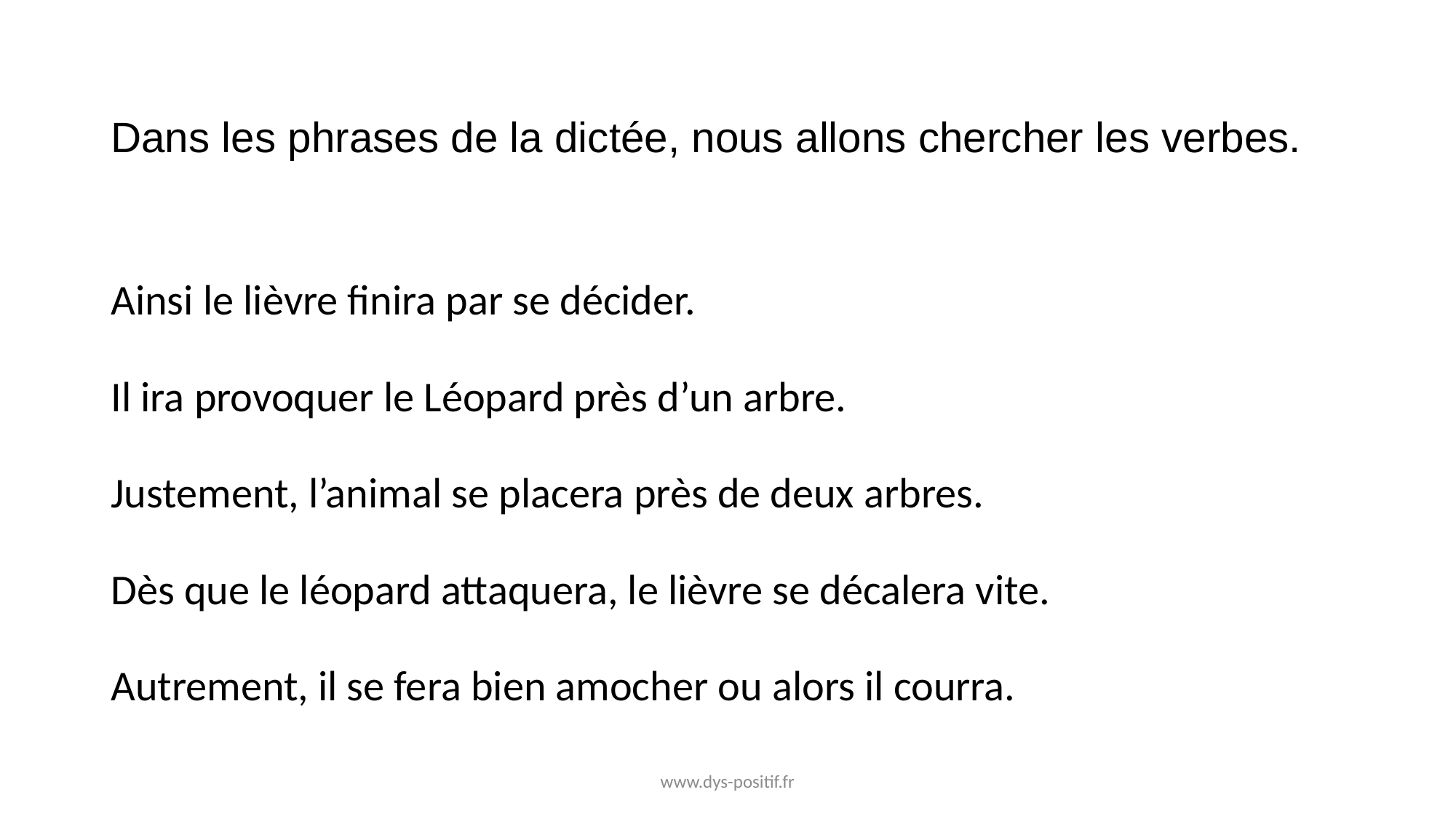

# Dans les phrases de la dictée, nous allons chercher les verbes.
Ainsi le lièvre finira par se décider.
Il ira provoquer le Léopard près d’un arbre.
Justement, l’animal se placera près de deux arbres.
Dès que le léopard attaquera, le lièvre se décalera vite.
Autrement, il se fera bien amocher ou alors il courra.

www.dys-positif.fr